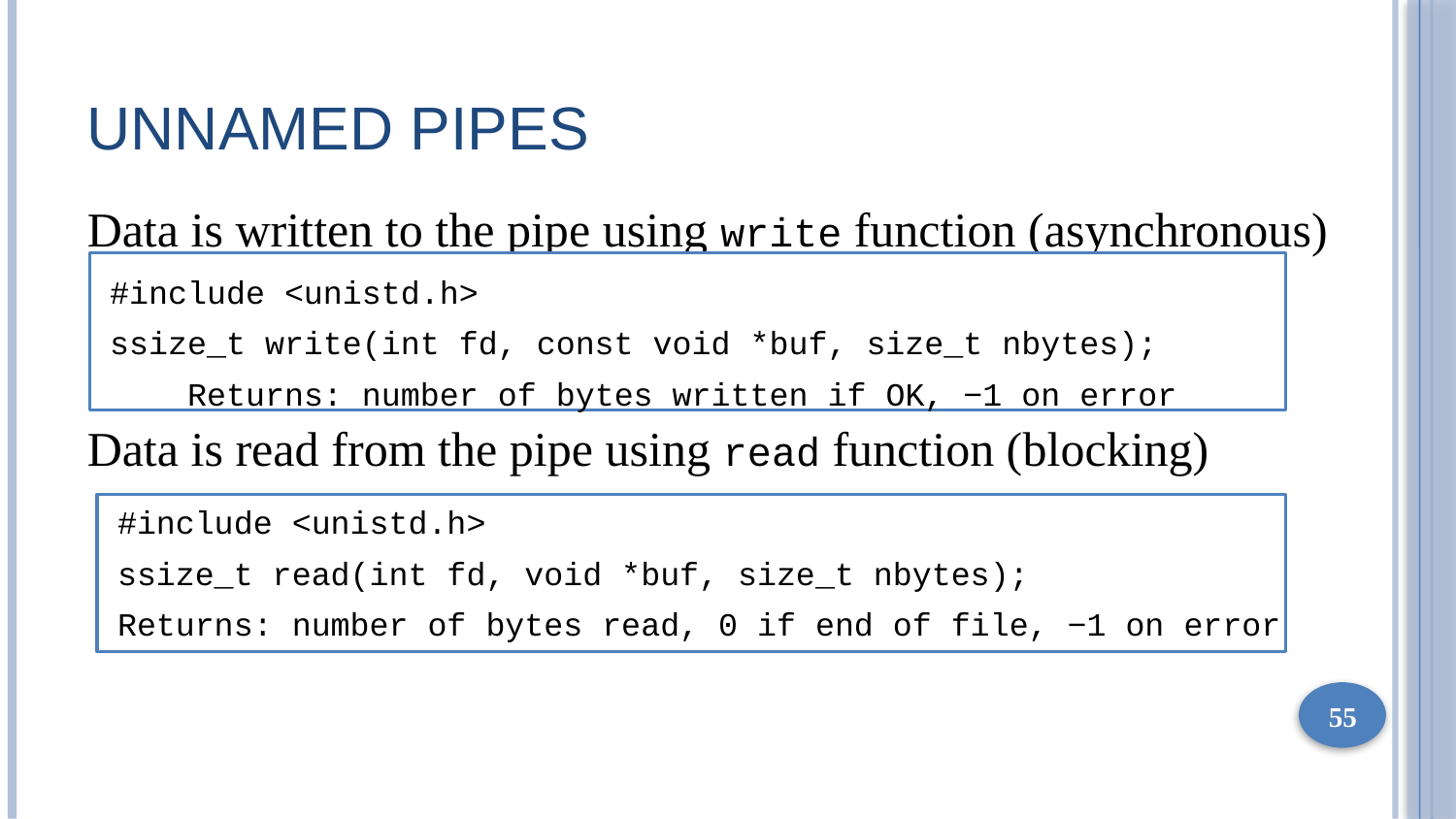

# Unnamed Pipes
Data is written to the pipe using write function (asynchronous)

#include <unistd.h>
ssize_t write(int fd, const void *buf, size_t nbytes);
    Returns: number of bytes written if OK, −1 on error
Data is read from the pipe using read function (blocking)

#include <unistd.h>
ssize_t read(int fd, void *buf, size_t nbytes);
Returns: number of bytes read, 0 if end of file, −1 on error
55